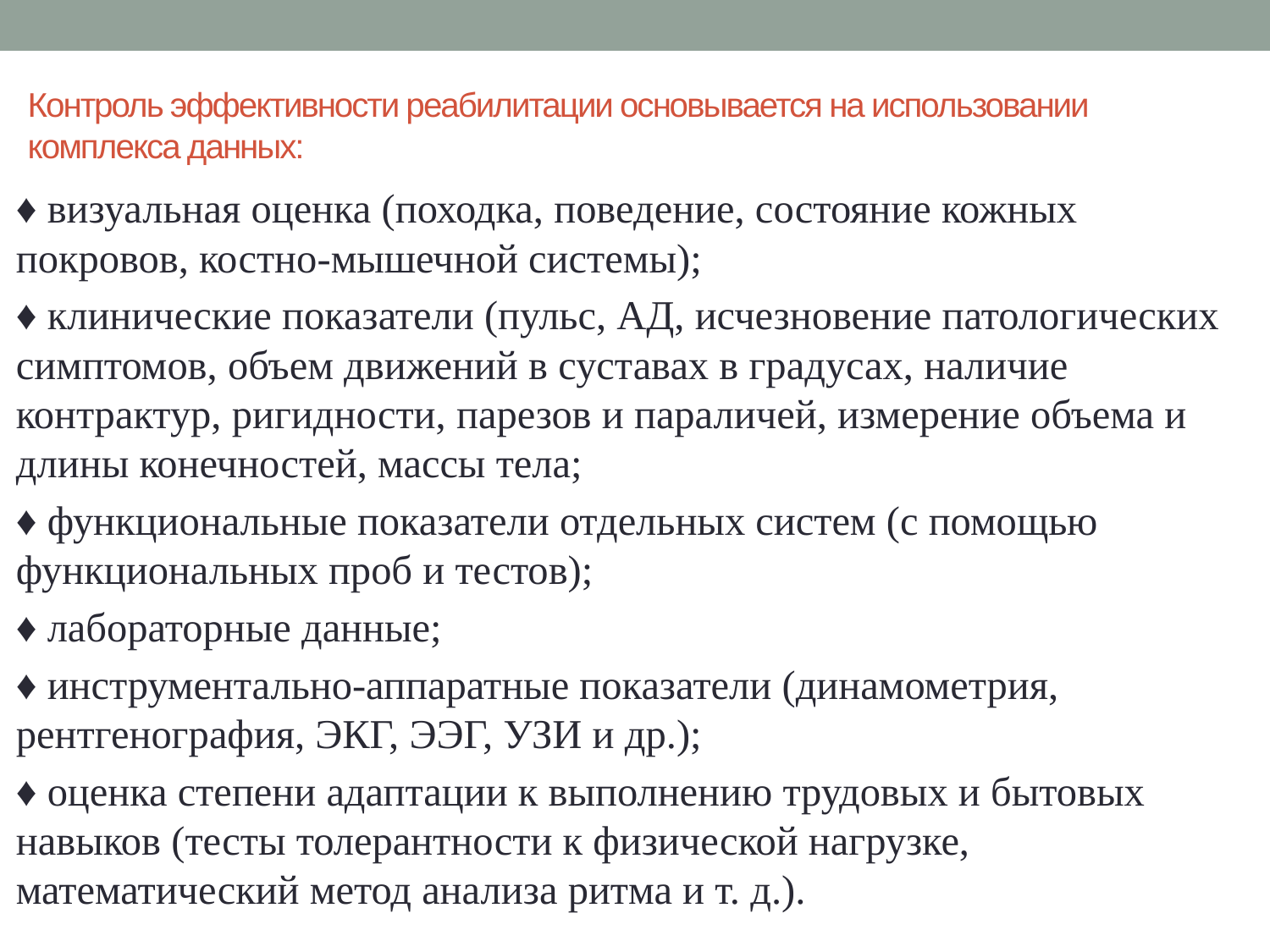

# Контроль эффективности реабилитации основывается на использовании комплекса данных:
♦ визуальная оценка (походка, поведение, состояние кожных покровов, костно-мышечной системы);
♦ клинические показатели (пульс, АД, исчезновение патологических симптомов, объем движений в суставах в градусах, наличие контрактур, ригидности, парезов и параличей, измерение объема и длины конечностей, массы тела;
♦ функциональные показатели отдельных систем (с помощью функциональных проб и тестов);
♦ лабораторные данные;
♦ инструментально-аппаратные показатели (динамометрия, рентгенография, ЭКГ, ЭЭГ, УЗИ и др.);
♦ оценка степени адаптации к выполнению трудовых и бытовых навыков (тесты толерантности к физической нагрузке, математический метод анализа ритма и т. д.).